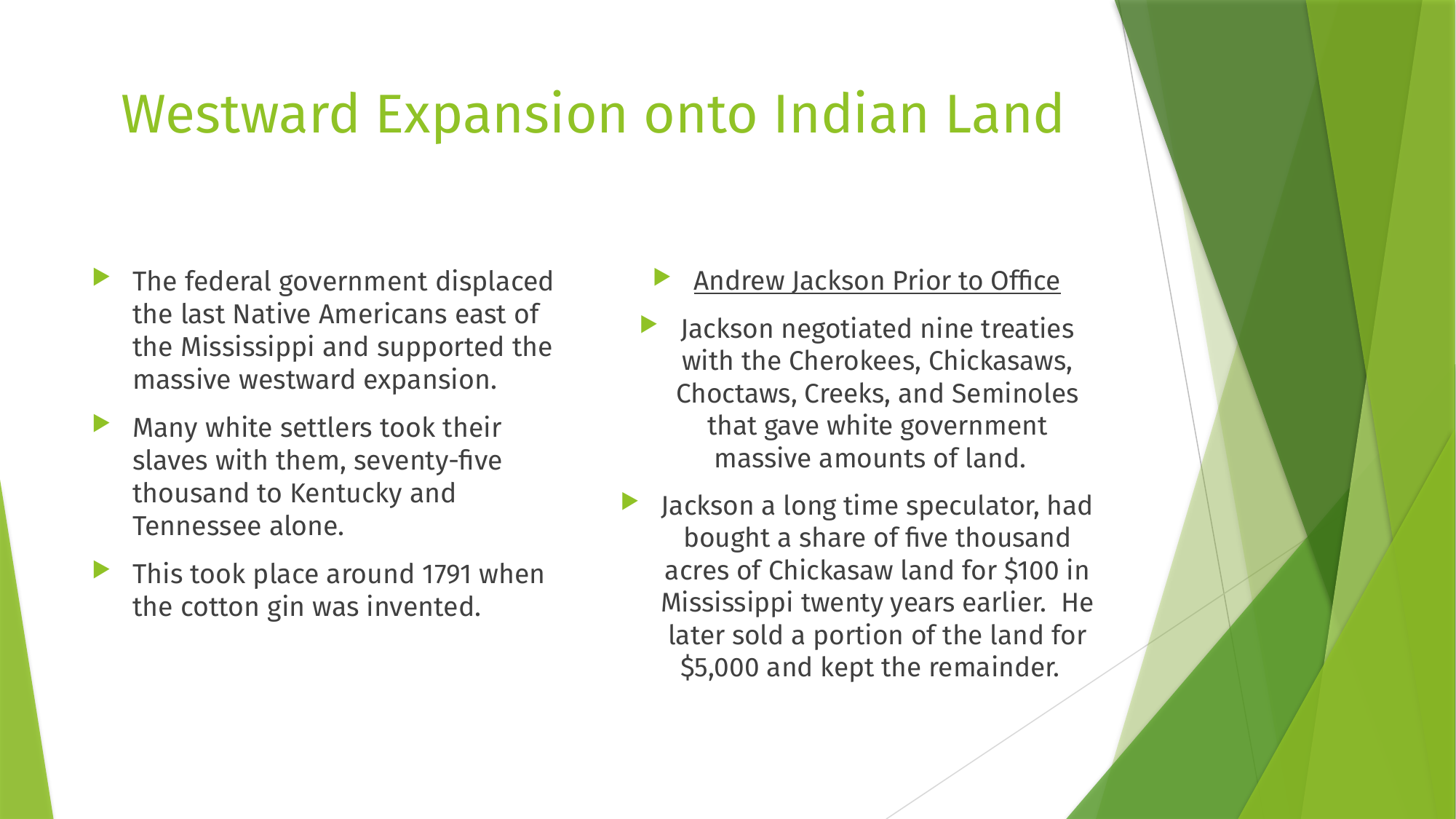

# Westward Expansion onto Indian Land
The federal government displaced the last Native Americans east of the Mississippi and supported the massive westward expansion.
Many white settlers took their slaves with them, seventy-five thousand to Kentucky and Tennessee alone.
This took place around 1791 when the cotton gin was invented.

Andrew Jackson Prior to Office
Jackson negotiated nine treaties with the Cherokees, Chickasaws, Choctaws, Creeks, and Seminoles that gave white government massive amounts of land.
Jackson a long time speculator, had bought a share of five thousand acres of Chickasaw land for $100 in Mississippi twenty years earlier.  He later sold a portion of the land for $5,000 and kept the remainder.